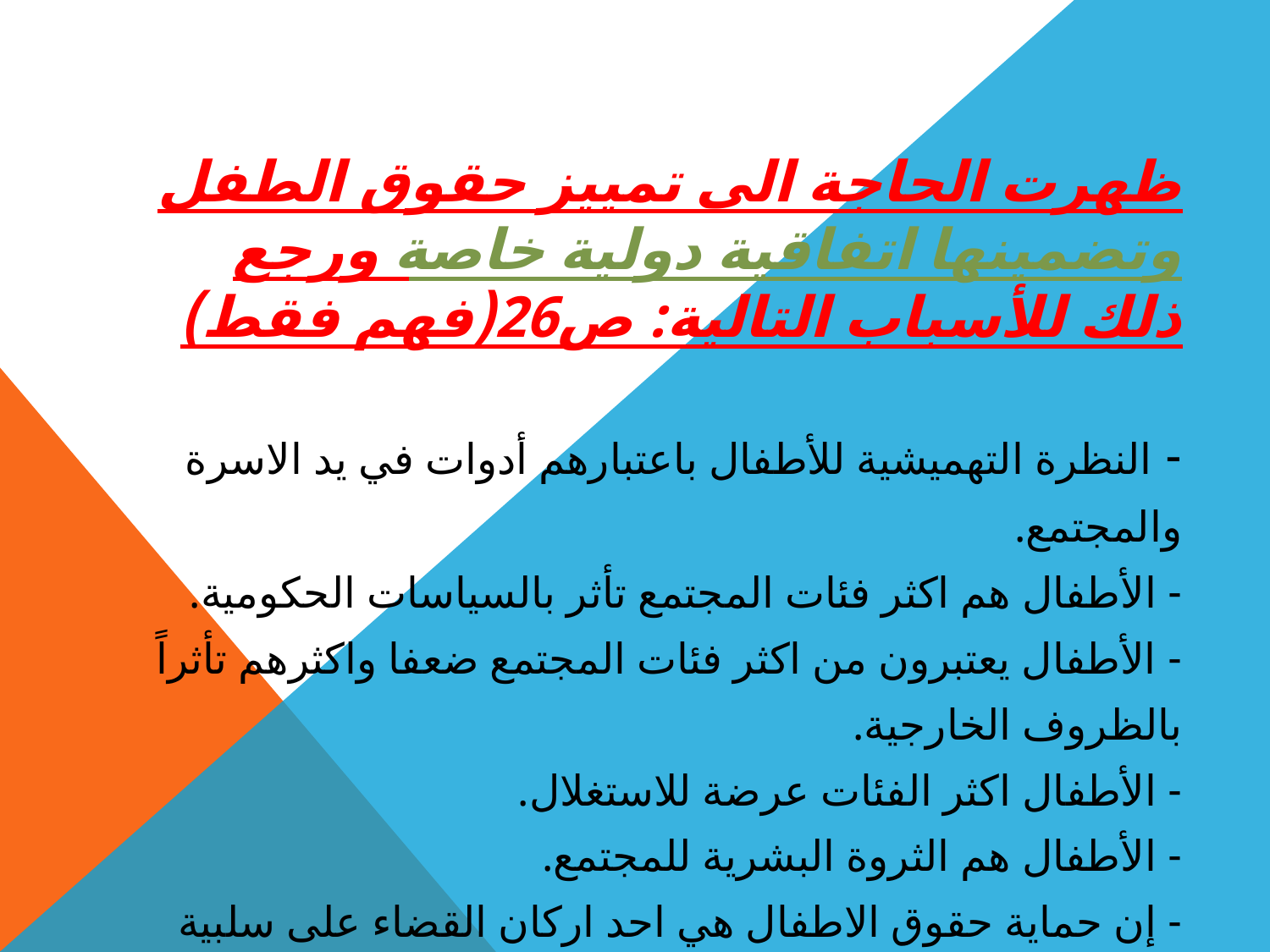

ظهرت الحاجة الى تمييز حقوق الطفل وتضمينها اتفاقية دولية خاصة ورجع ذلك للأسباب التالية: ص26(فهم فقط)

- النظرة التهميشية للأطفال باعتبارهم أدوات في يد الاسرة والمجتمع.
- الأطفال هم اكثر فئات المجتمع تأثر بالسياسات الحكومية.
- الأطفال يعتبرون من اكثر فئات المجتمع ضعفا واكثرهم تأثراً بالظروف الخارجية.
- الأطفال اكثر الفئات عرضة للاستغلال.
- الأطفال هم الثروة البشرية للمجتمع.
- إن حماية حقوق الاطفال هي احد اركان القضاء على سلبية المجتمعات من عنف وانحرافات،وبدرجة اكبر القضاء على الإرهاب.